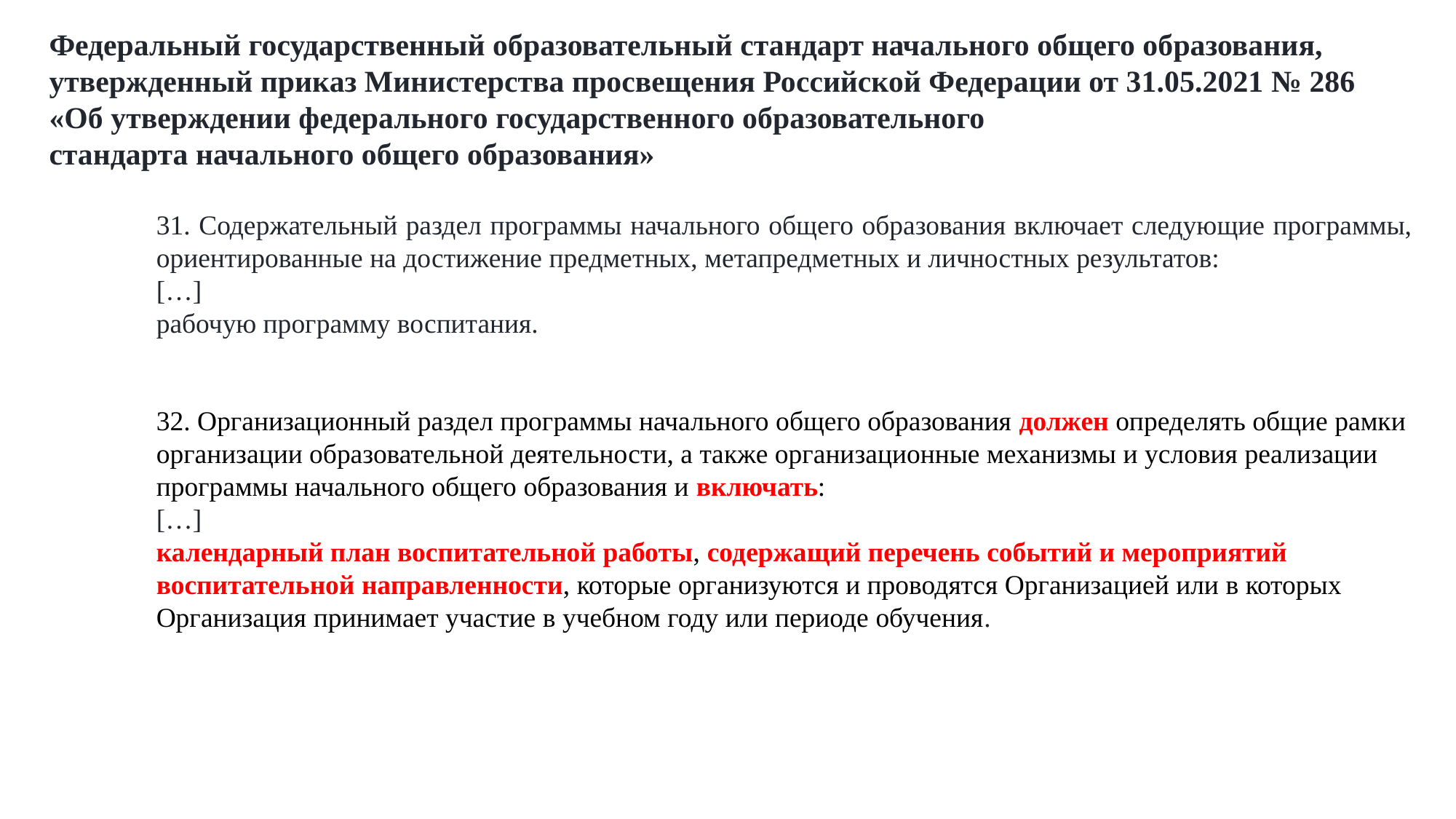

Федеральный государственный образовательный стандарт начального общего образования, утвержденный приказ Министерства просвещения Российской Федерации от 31.05.2021 № 286
«Об утверждении федерального государственного образовательного
стандарта начального общего образования»
31. Содержательный раздел программы начального общего образования включает следующие программы, ориентированные на достижение предметных, метапредметных и личностных результатов:
[…]
рабочую программу воспитания.
32. Организационный раздел программы начального общего образования должен определять общие рамки организации образовательной деятельности, а также организационные механизмы и условия реализации программы начального общего образования и включать:
[…]
календарный план воспитательной работы, содержащий перечень событий и мероприятий воспитательной направленности, которые организуются и проводятся Организацией или в которых Организация принимает участие в учебном году или периоде обучения.